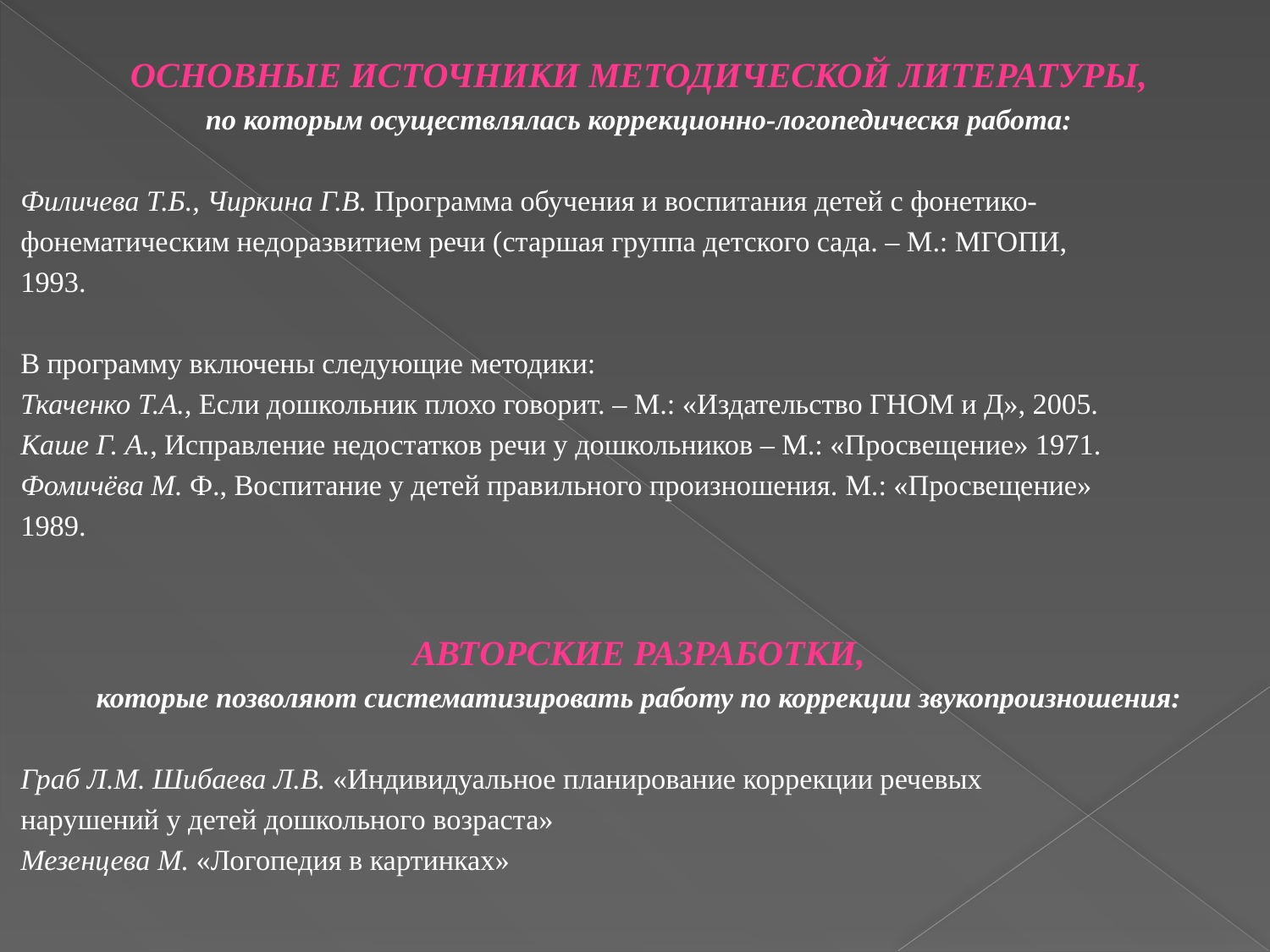

ОСНОВНЫЕ ИСТОЧНИКИ МЕТОДИЧЕСКОЙ ЛИТЕРАТУРЫ,
по которым осуществлялась коррекционно-логопедическя работа:

Филичева Т.Б., Чиркина Г.В. Программа обучения и воспитания детей с фонетико-
фонематическим недоразвитием речи (старшая группа детского сада. – М.: МГОПИ,
1993.

В программу включены следующие методики:
Ткаченко Т.А., Если дошкольник плохо говорит. – М.: «Издательство ГНОМ и Д», 2005.
Каше Г. А., Исправление недостатков речи у дошкольников – М.: «Просвещение» 1971.
Фомичёва М. Ф., Воспитание у детей правильного произношения. М.: «Просвещение»
1989.

АВТОРСКИЕ РАЗРАБОТКИ,
которые позволяют систематизировать работу по коррекции звукопроизношения:

Граб Л.М. Шибаева Л.В. «Индивидуальное планирование коррекции речевых
нарушений у детей дошкольного возраста»
Мезенцева М. «Логопедия в картинках»